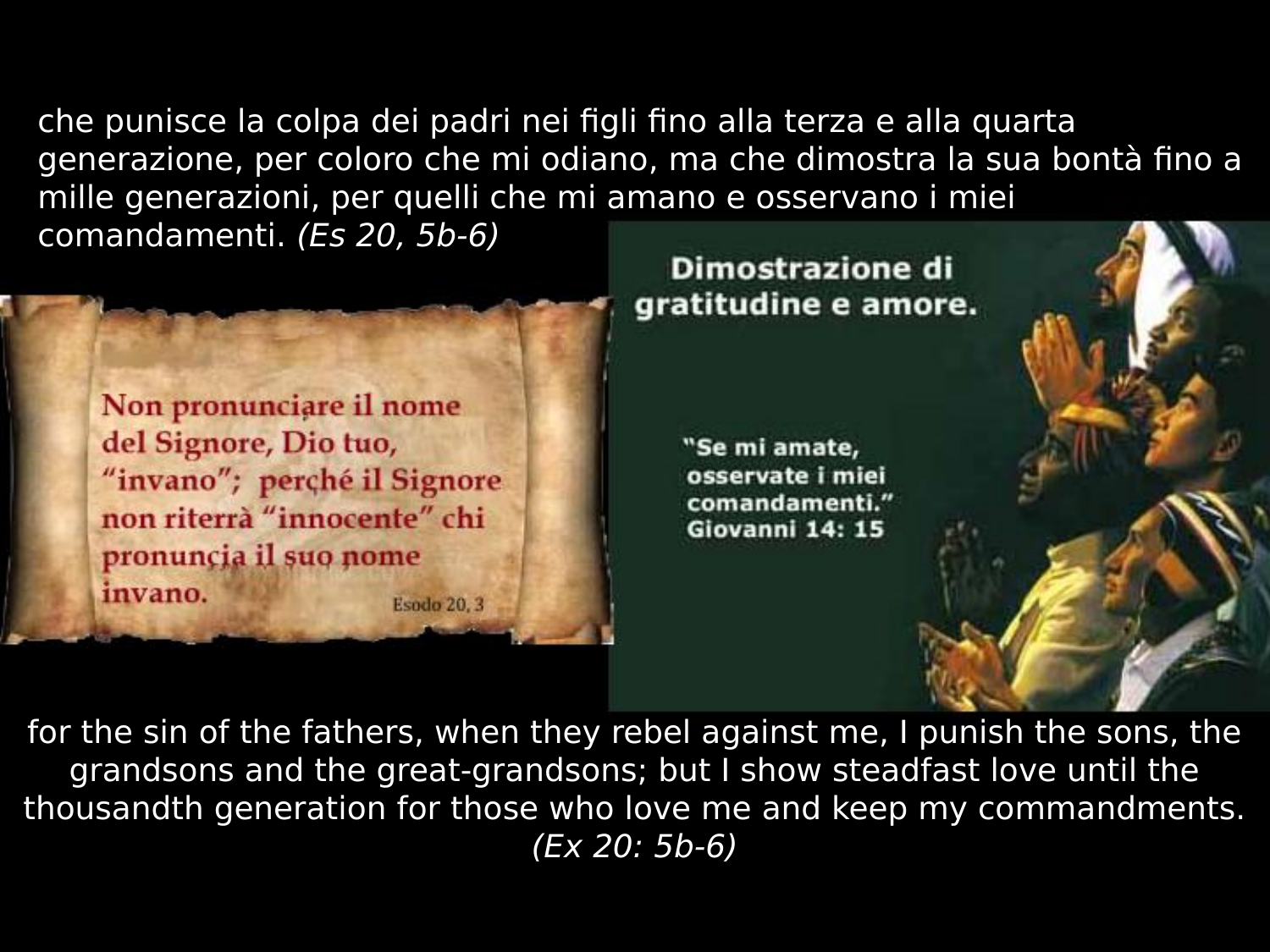

# che punisce la colpa dei padri nei figli fino alla terza e alla quarta generazione, per coloro che mi odiano, ma che dimostra la sua bontà fino a mille generazioni, per quelli che mi amano e osservano i miei comandamenti. (Es 20, 5b-6)
for the sin of the fathers, when they rebel against me, I punish the sons, the grandsons and the great-grandsons; but I show steadfast love until the thousandth generation for those who love me and keep my commandments. (Ex 20: 5b-6)